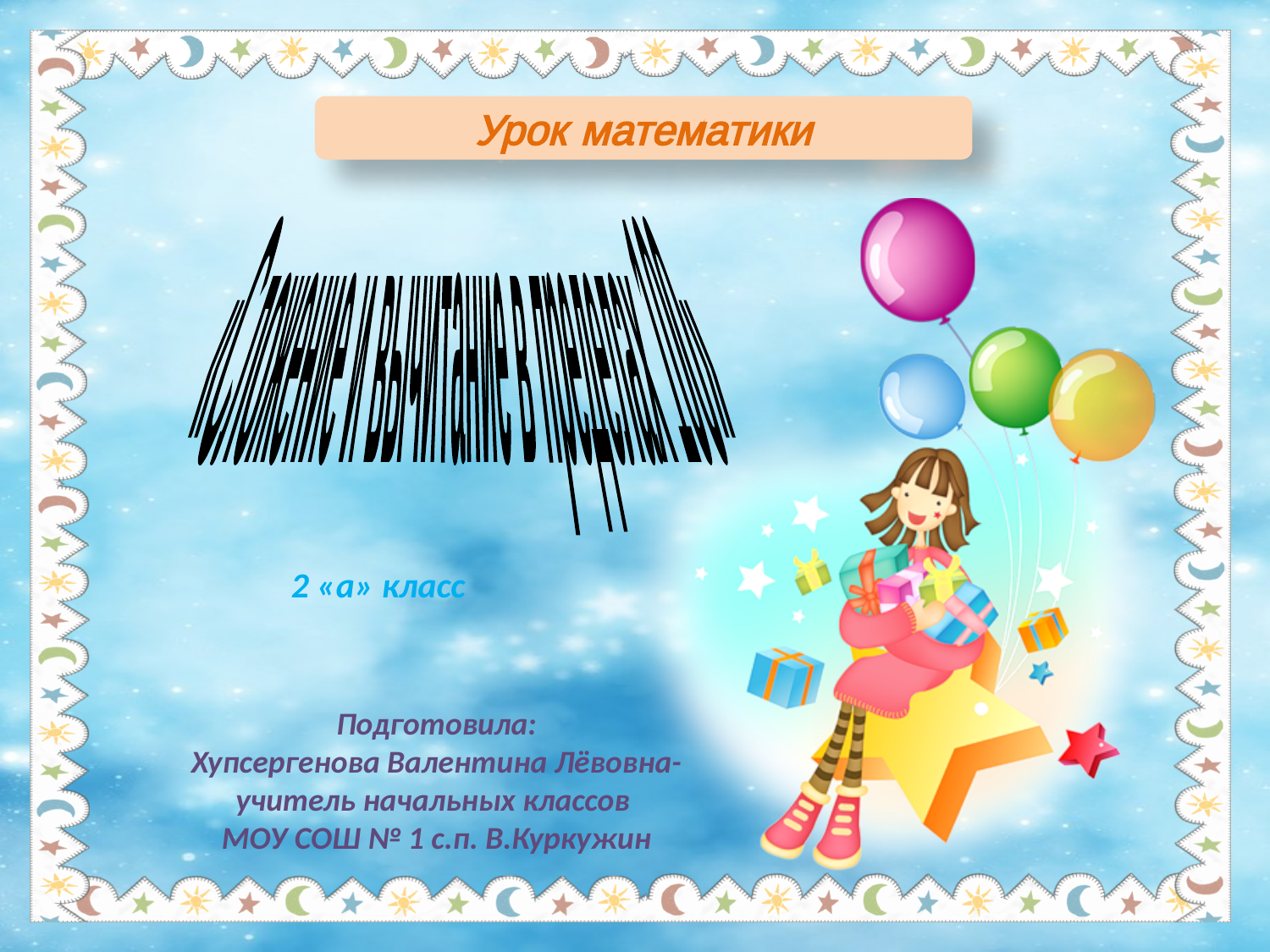

Урок математики
«Сложение и вычитание в пределах 100»
2 «а» класс
Подготовила:
Хупсергенова Валентина Лёвовна-
учитель начальных классов
МОУ СОШ № 1 с.п. В.Куркужин